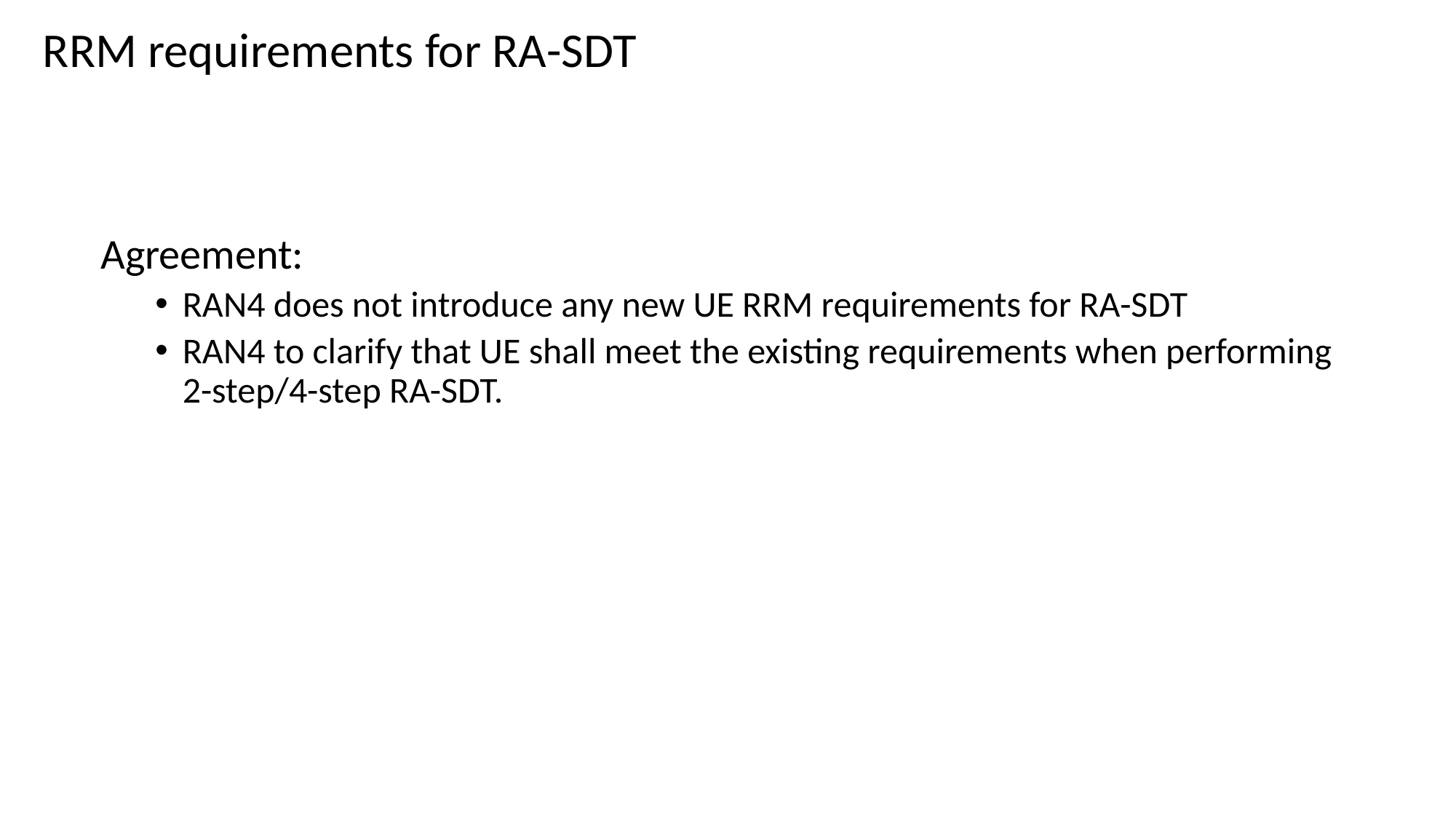

# RRM requirements for RA-SDT
Agreement:
RAN4 does not introduce any new UE RRM requirements for RA-SDT
RAN4 to clarify that UE shall meet the existing requirements when performing 2-step/4-step RA-SDT.